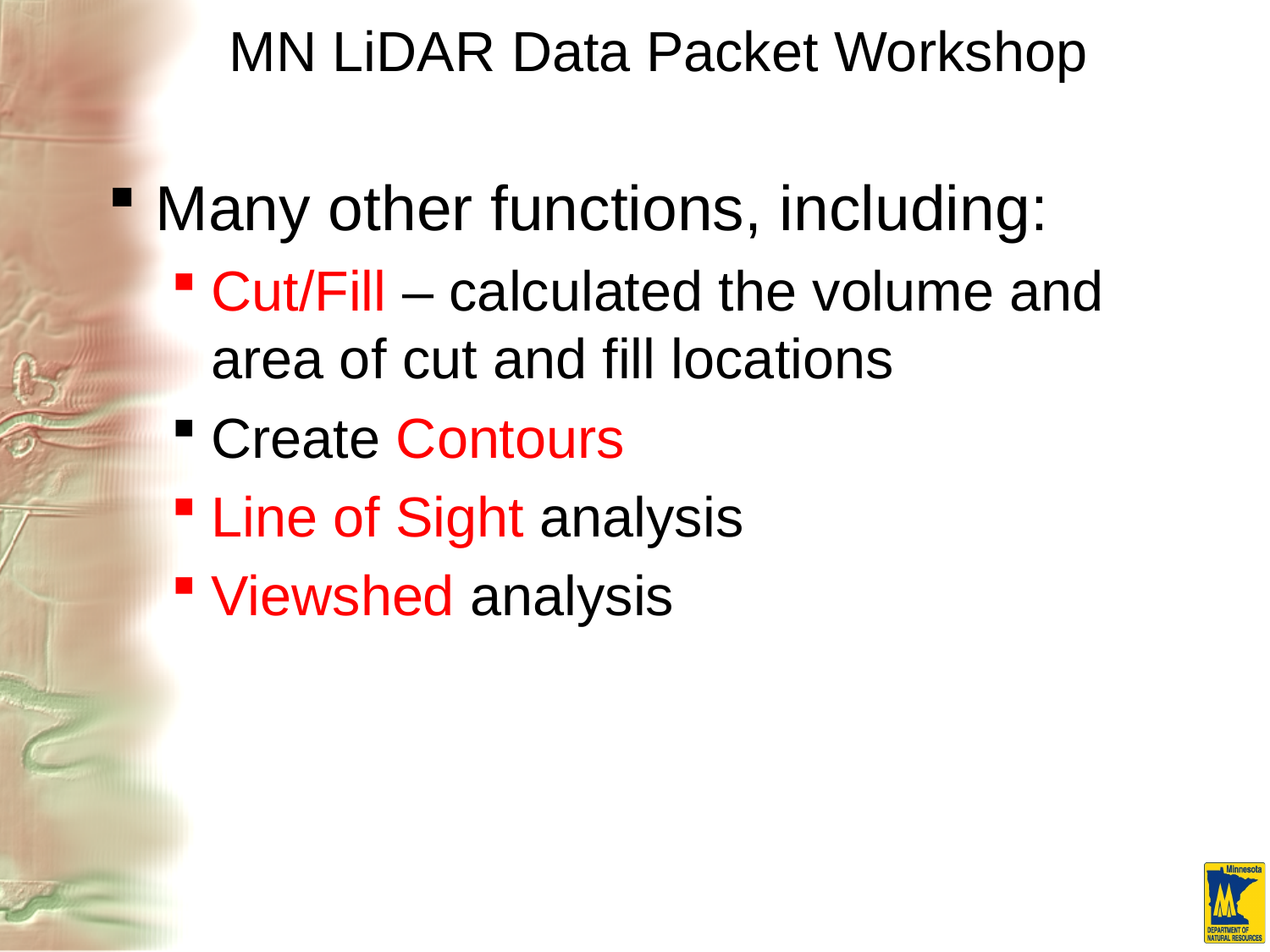

# MN LiDAR Data Packet Workshop
Many other functions, including:
Cut/Fill – calculated the volume and area of cut and fill locations
Create Contours
Line of Sight analysis
Viewshed analysis